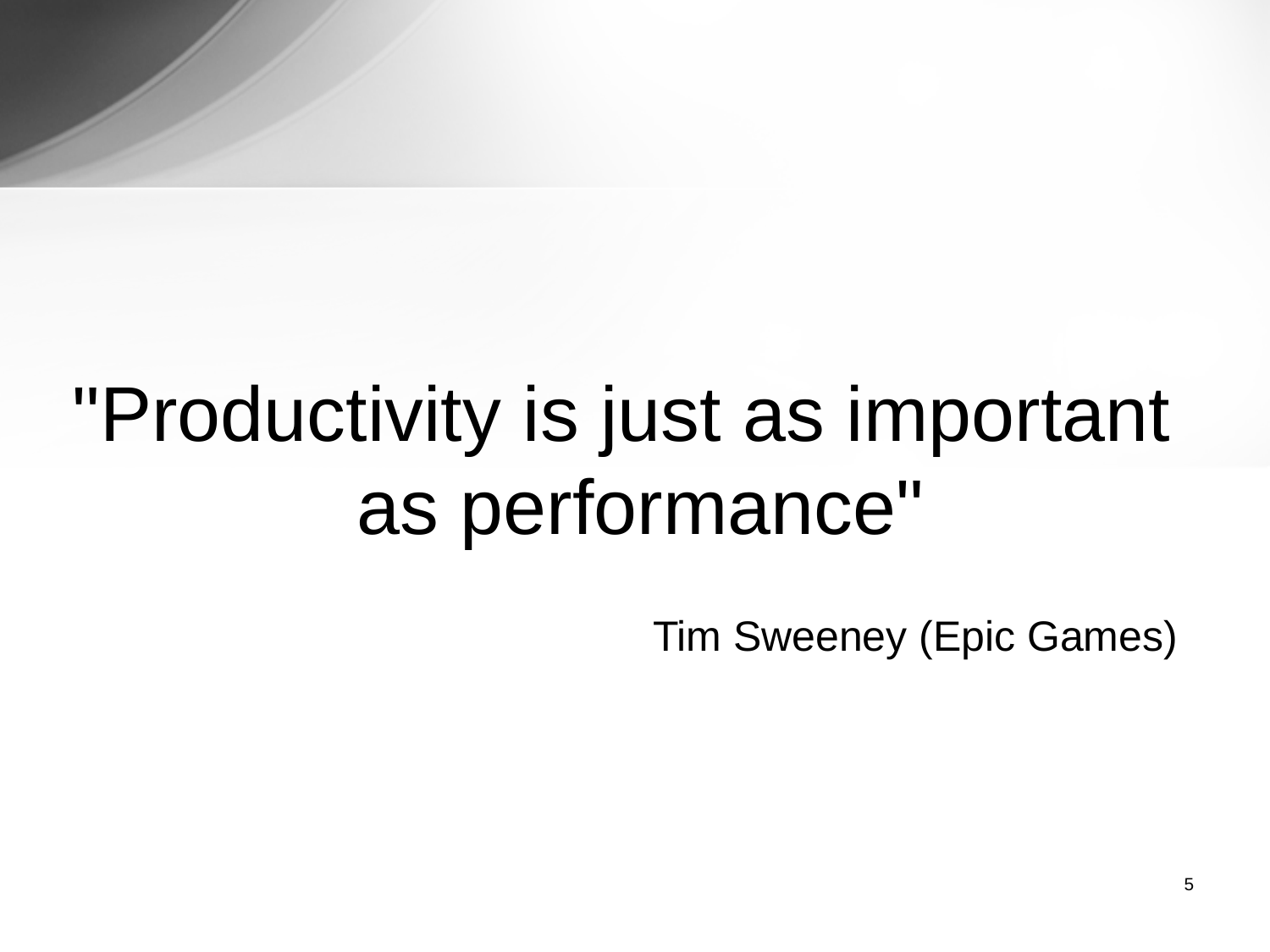

"Productivity is just as important as performance"

Tim Sweeney (Epic Games)

5